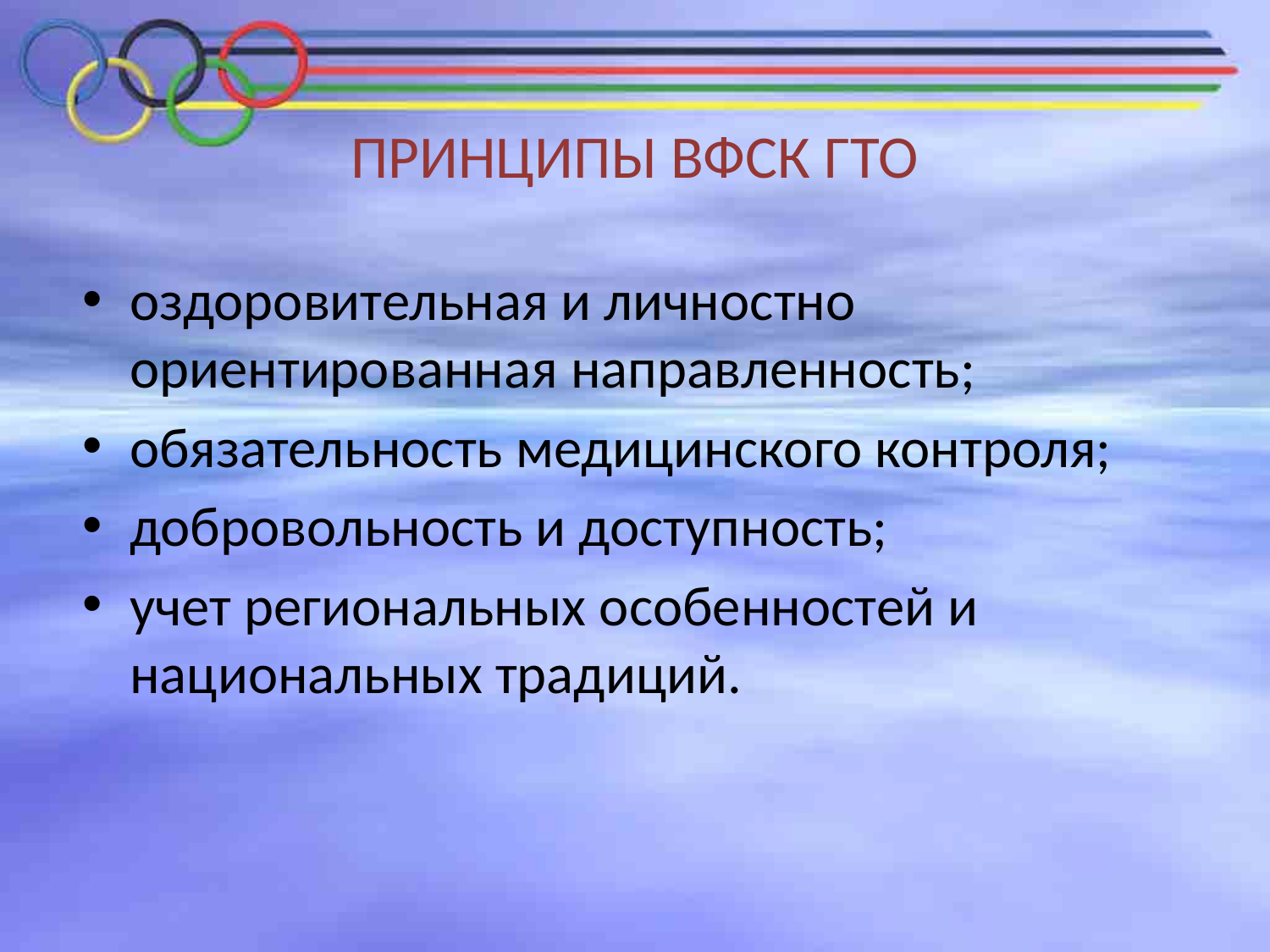

# ПРИНЦИПЫ ВФСК ГТО
оздоровительная и личностно ориентированная направленность;
обязательность медицинского контроля;
добровольность и доступность;
учет региональных особенностей и национальных традиций.